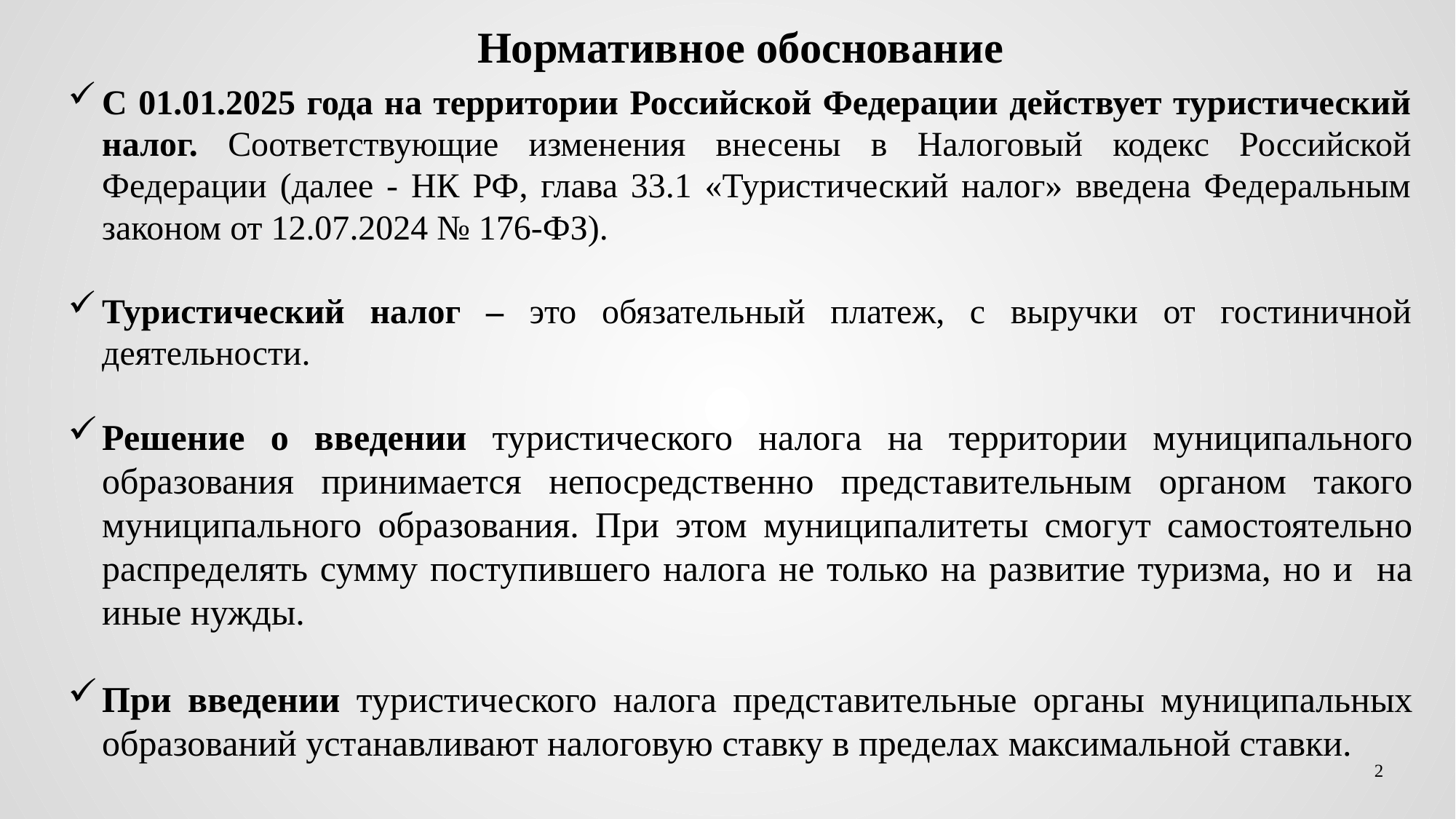

Нормативное обоснование
С 01.01.2025 года на территории Российской Федерации действует туристический налог. Соответствующие изменения внесены в Налоговый кодекс Российской Федерации (далее - НК РФ, глава 33.1 «Туристический налог» введена Федеральным законом от 12.07.2024 № 176-ФЗ).

Туристический налог – это обязательный платеж, с выручки от гостиничной деятельности.

Решение о введении туристического налога на территории муниципального образования принимается непосредственно представительным органом такого муниципального образования. При этом муниципалитеты смогут самостоятельно распределять сумму поступившего налога не только на развитие туризма, но и  на иные нужды.

При введении туристического налога представительные органы муниципальных образований устанавливают налоговую ставку в пределах максимальной ставки.
2